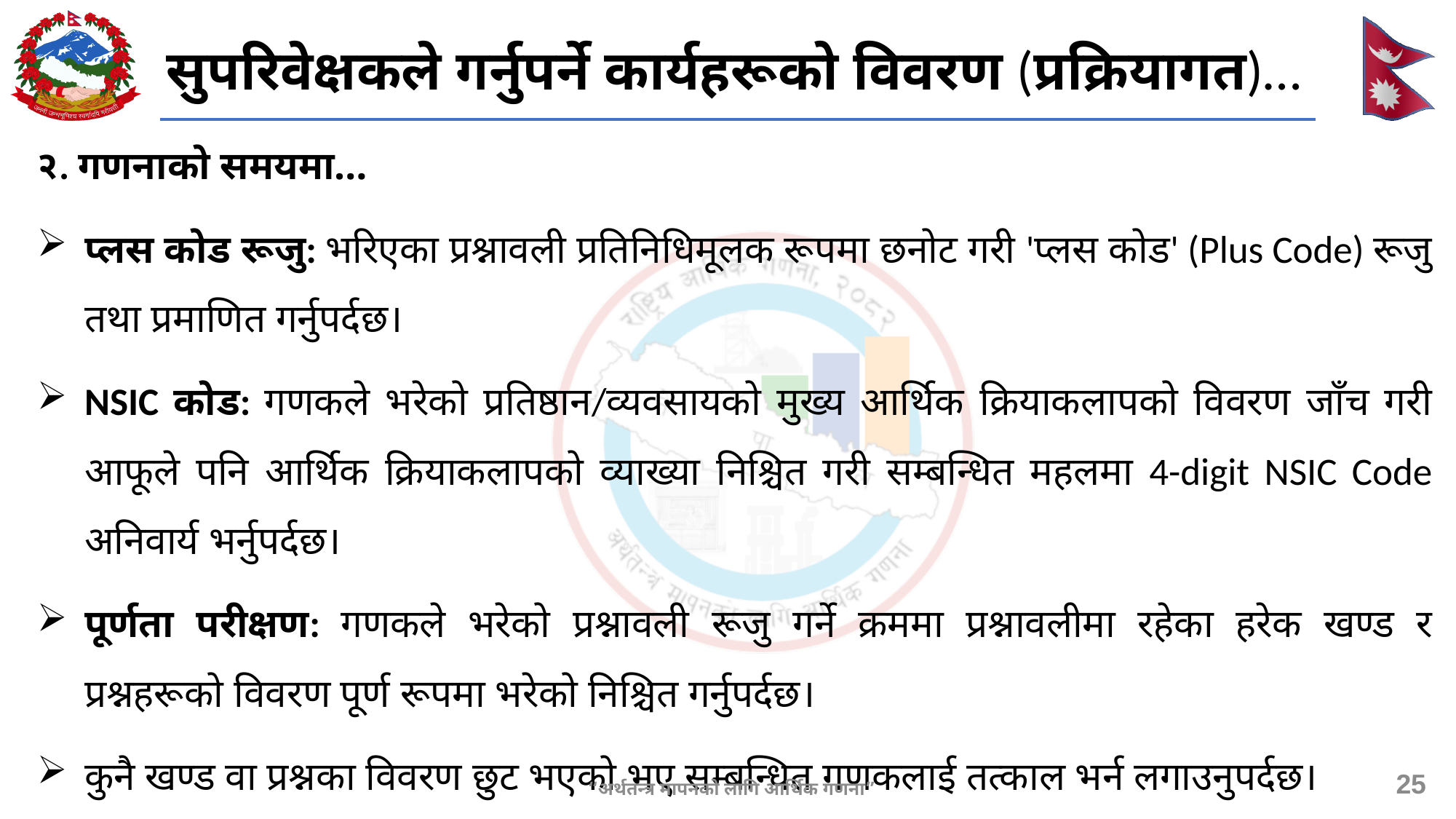

# सुपरिवेक्षकले गर्नुपर्ने कार्यहरूको विवरण (प्रक्रियागत)…
२. गणनाको समयमा…
प्लस कोड रूजु: भरिएका प्रश्नावली प्रतिनिधिमूलक रूपमा छनोट गरी 'प्लस कोड' (Plus Code) रूजु तथा प्रमाणित गर्नुपर्दछ।
NSIC कोड: गणकले भरेको प्रतिष्ठान/व्यवसायको मुख्य आर्थिक क्रियाकलापको विवरण जाँच गरी आफूले पनि आर्थिक क्रियाकलापको व्याख्या निश्चित गरी सम्बन्धित महलमा 4-digit NSIC Code अनिवार्य भर्नुपर्दछ।
पूर्णता परीक्षण: गणकले भरेको प्रश्नावली रूजु गर्ने क्रममा प्रश्नावलीमा रहेका हरेक खण्ड र प्रश्नहरूको विवरण पूर्ण रूपमा भरेको निश्चित गर्नुपर्दछ।
कुनै खण्ड वा प्रश्नका विवरण छुट भएको भए सम्बन्धित गणकलाई तत्काल भर्न लगाउनुपर्दछ।

25
“अर्थतन्त्र मापनको लागि आर्थिक गणना”